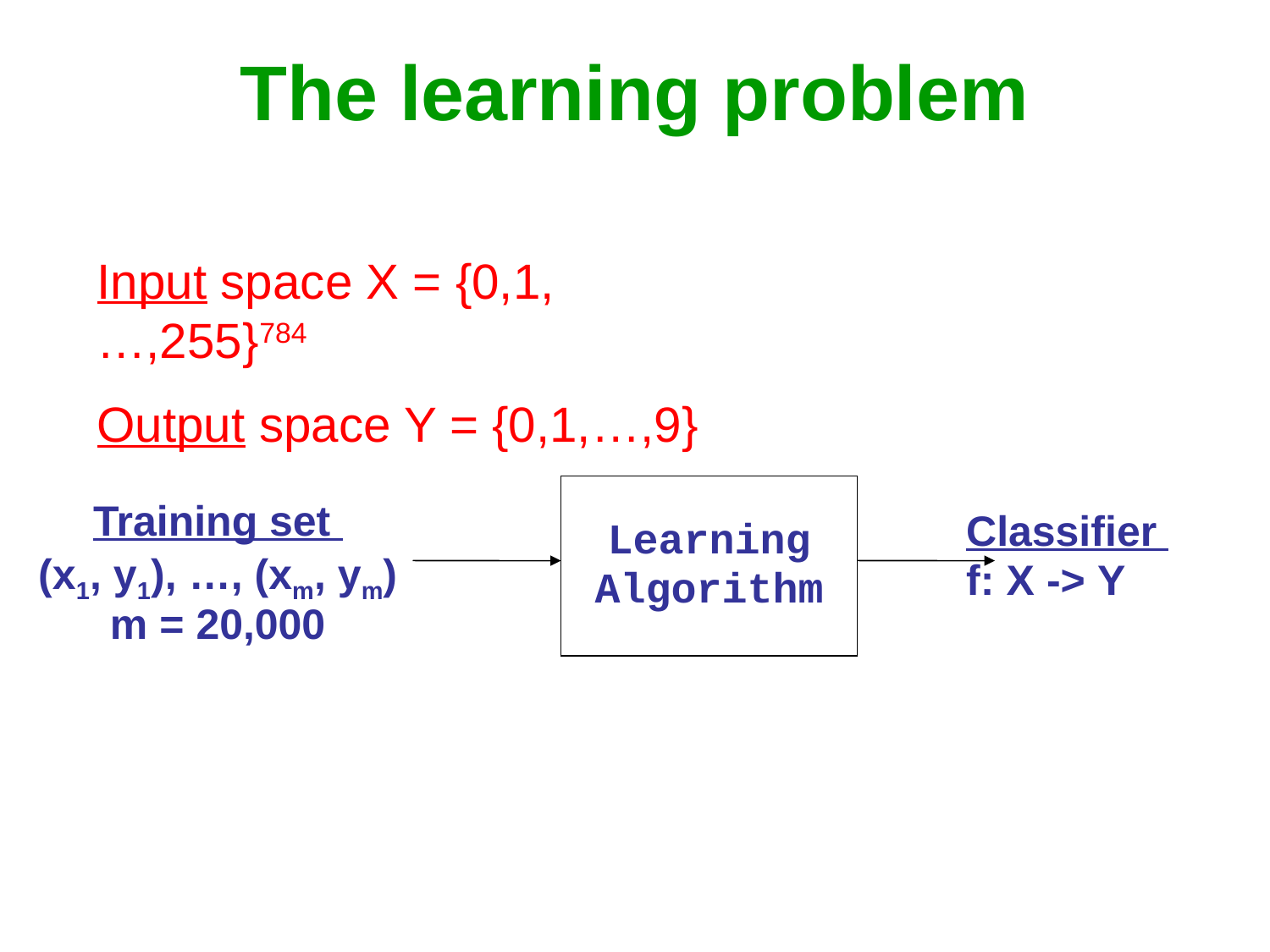

# The learning problem
Input space X = {0,1,…,255}784
Output space Y = {0,1,…,9}
Learning
Algorithm

Training set
(x1, y1), …, (xm, ym)
m = 20,000
Classifier
f: X -> Y